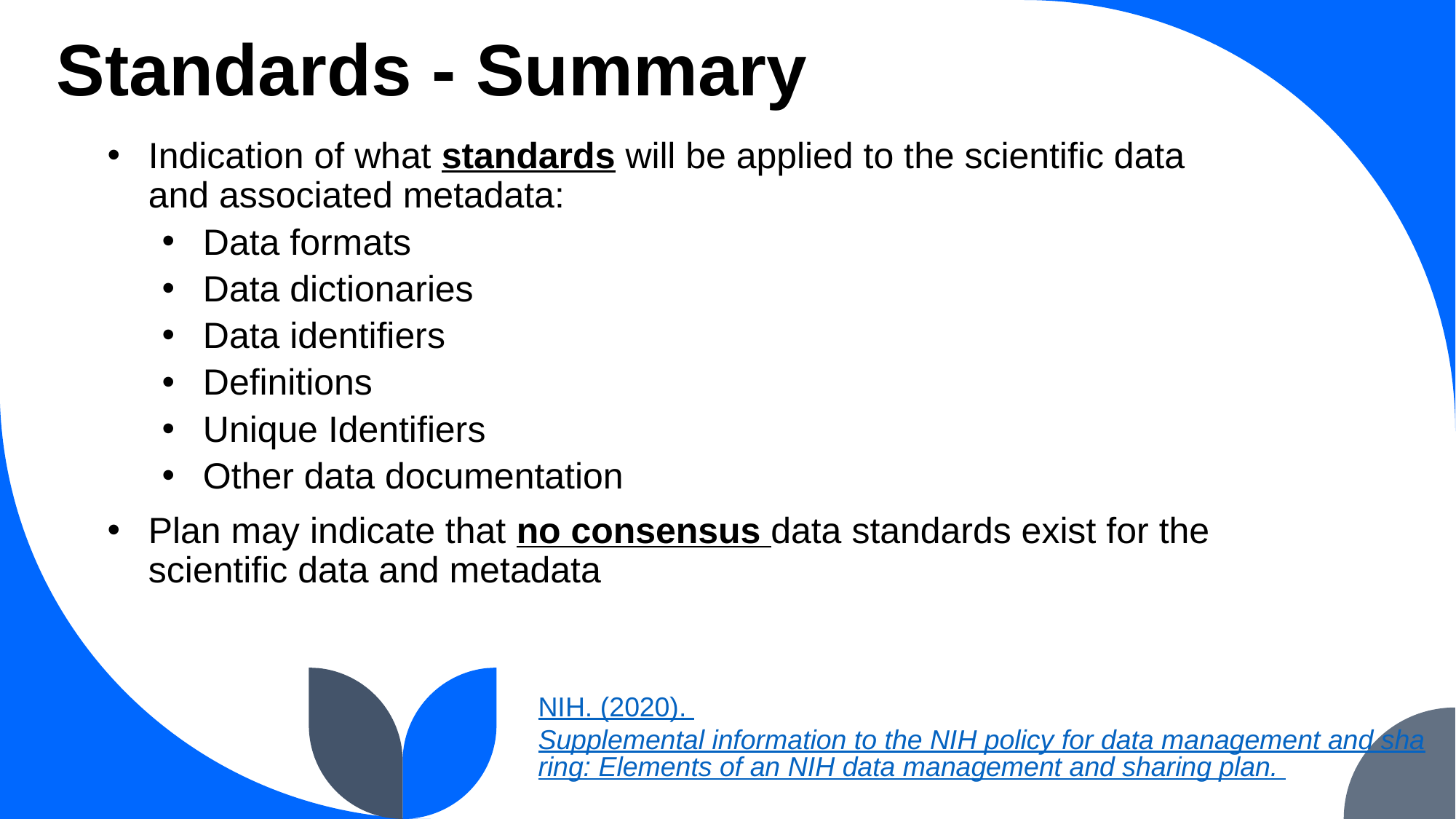

# Standards - Summary
Indication of what standards will be applied to the scientific data and associated metadata:
Data formats
Data dictionaries
Data identifiers
Definitions
Unique Identifiers
Other data documentation
Plan may indicate that no consensus data standards exist for the scientific data and metadata
NIH. (2020). Supplemental information to the NIH policy for data management and sharing: Elements of an NIH data management and sharing plan.